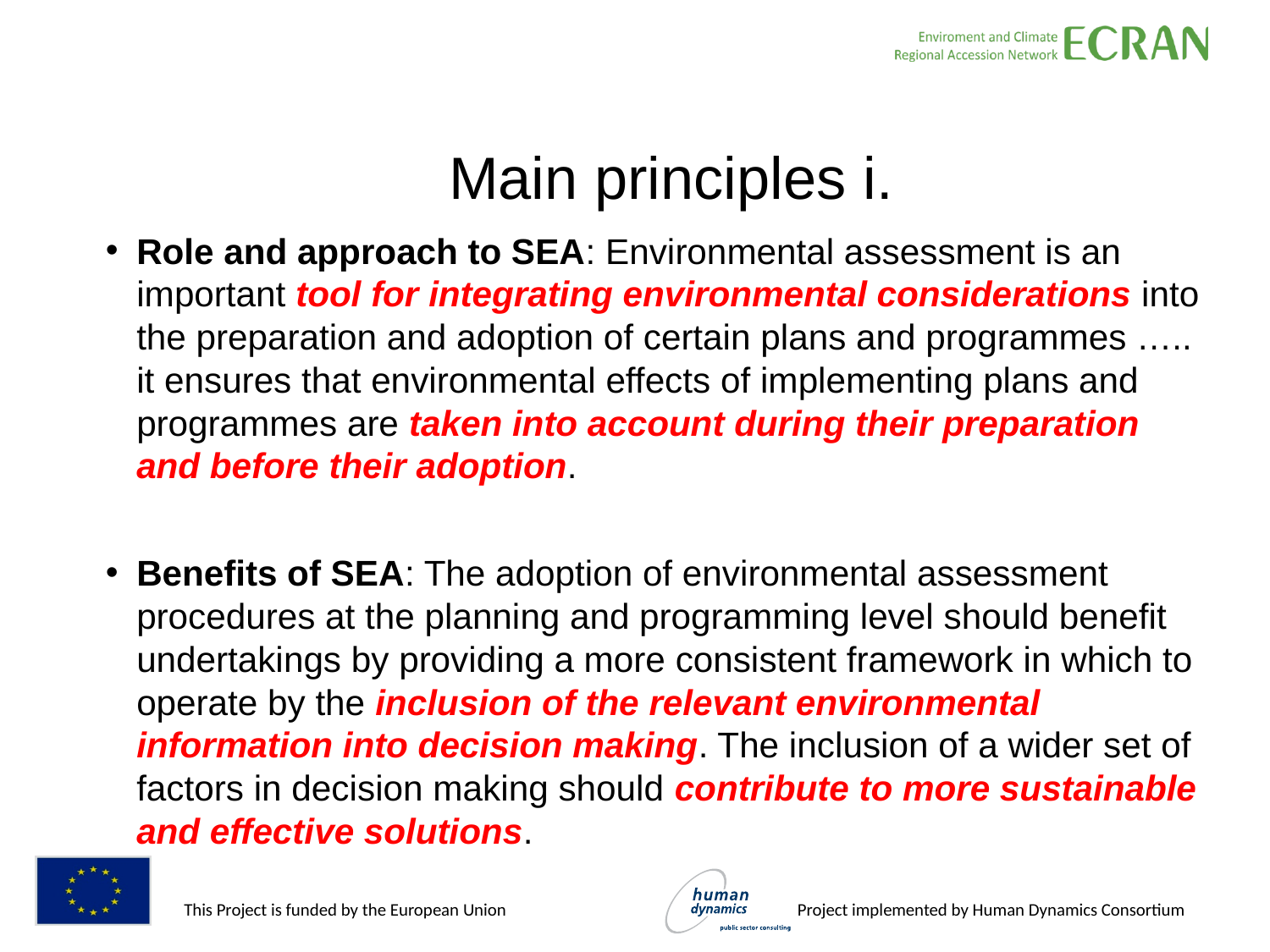

Main principles i.
Role and approach to SEA: Environmental assessment is an important tool for integrating environmental considerations into the preparation and adoption of certain plans and programmes ….. it ensures that environmental effects of implementing plans and programmes are taken into account during their preparation and before their adoption.

Benefits of SEA: The adoption of environmental assessment procedures at the planning and programming level should benefit undertakings by providing a more consistent framework in which to operate by the inclusion of the relevant environmental information into decision making. The inclusion of a wider set of factors in decision making should contribute to more sustainable and effective solutions.